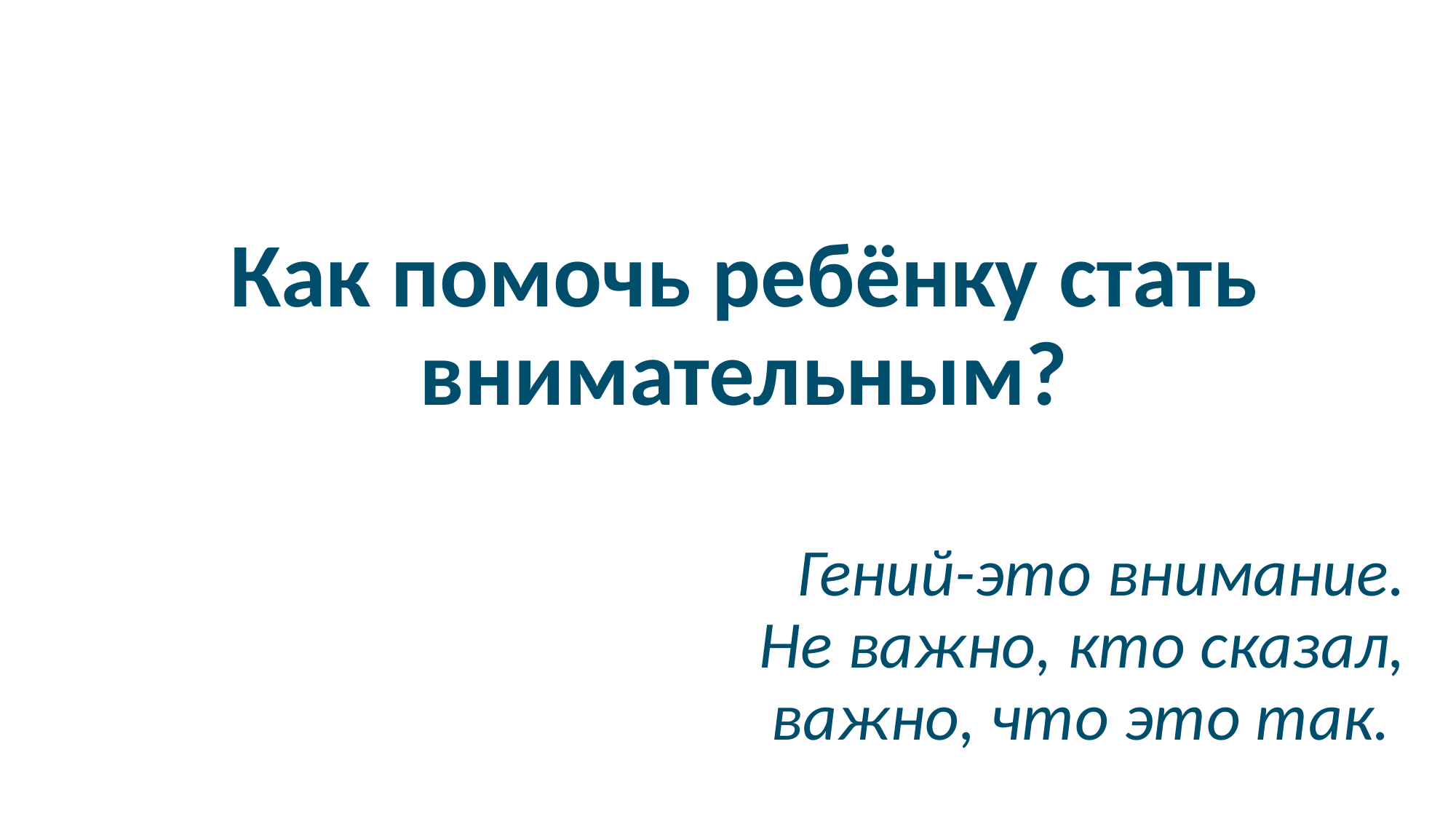

Как помочь ребёнку стать внимательным?
# Гений-это внимание. Не важно, кто сказал, важно, что это так.